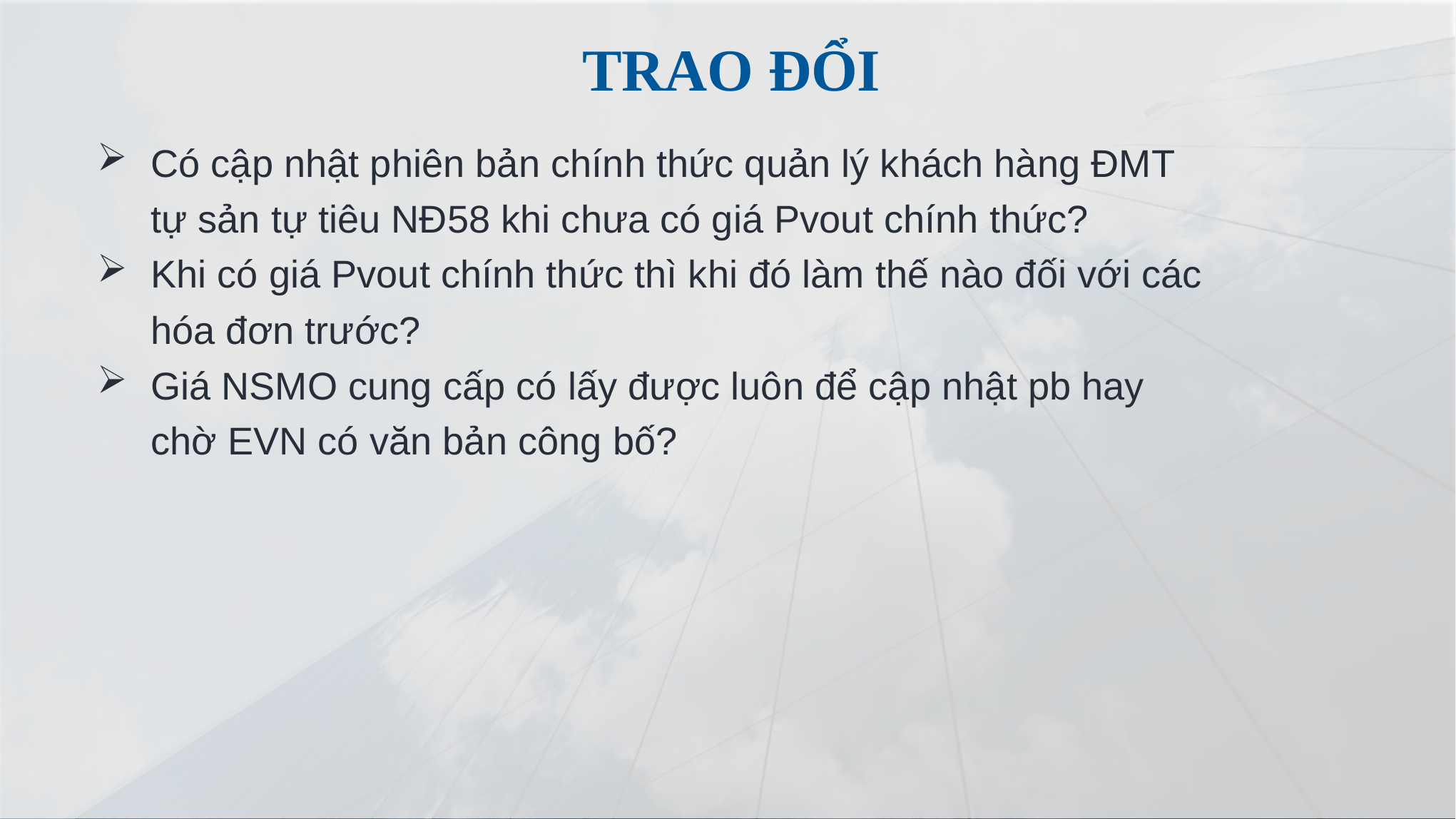

TRAO ĐỔI
Có cập nhật phiên bản chính thức quản lý khách hàng ĐMT tự sản tự tiêu NĐ58 khi chưa có giá Pvout chính thức?
Khi có giá Pvout chính thức thì khi đó làm thế nào đối với các hóa đơn trước?
Giá NSMO cung cấp có lấy được luôn để cập nhật pb hay chờ EVN có văn bản công bố?